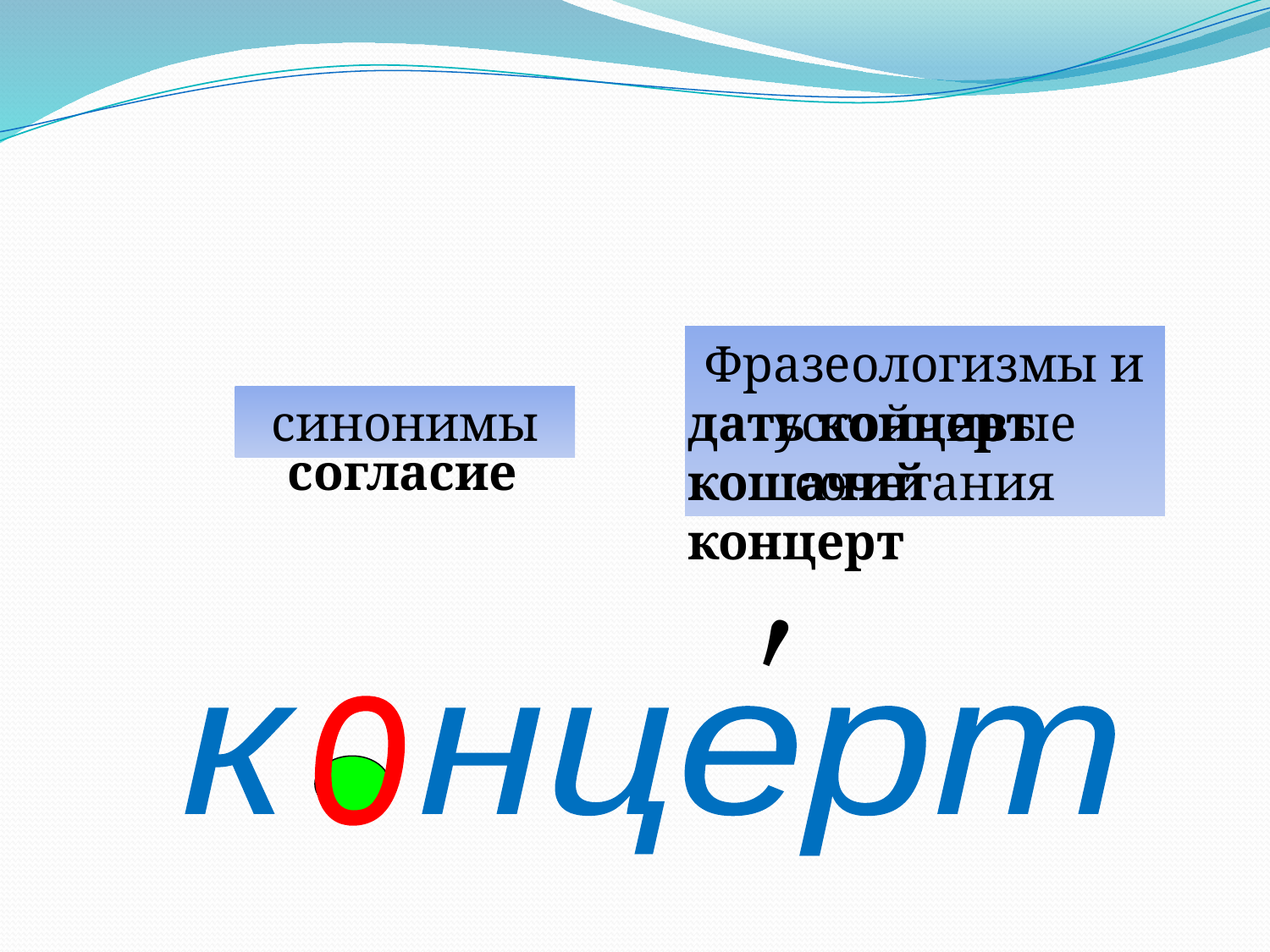

Фразеологизмы и устойчивые сочетания
пение, согласие
синонимы
дать концерт
кошачий концерт
′
о
к  нцерт